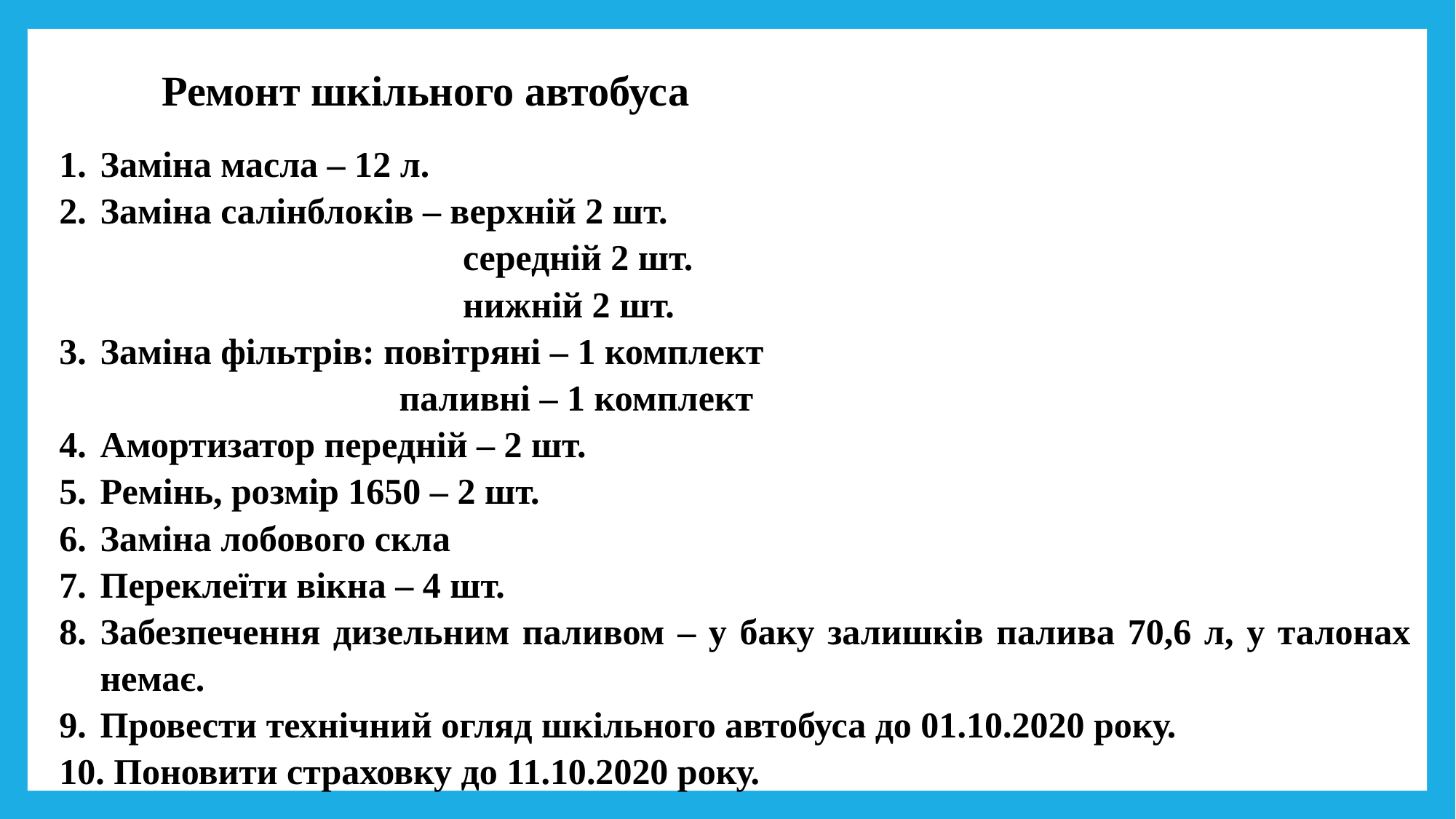

Ремонт шкільного автобуса
Заміна масла – 12 л.
Заміна салінблоків – верхній 2 шт.
                                    середній 2 шт.
                                    нижній 2 шт.
Заміна фільтрів: повітряні – 1 комплект
                             паливні – 1 комплект
Амортизатор передній – 2 шт.
Ремінь, розмір 1650 – 2 шт.
Заміна лобового скла
Переклеїти вікна – 4 шт.
Забезпечення дизельним паливом – у баку залишків палива 70,6 л, у талонах немає.
Провести технічний огляд шкільного автобуса до 01.10.2020 року.
 Поновити страховку до 11.10.2020 року.